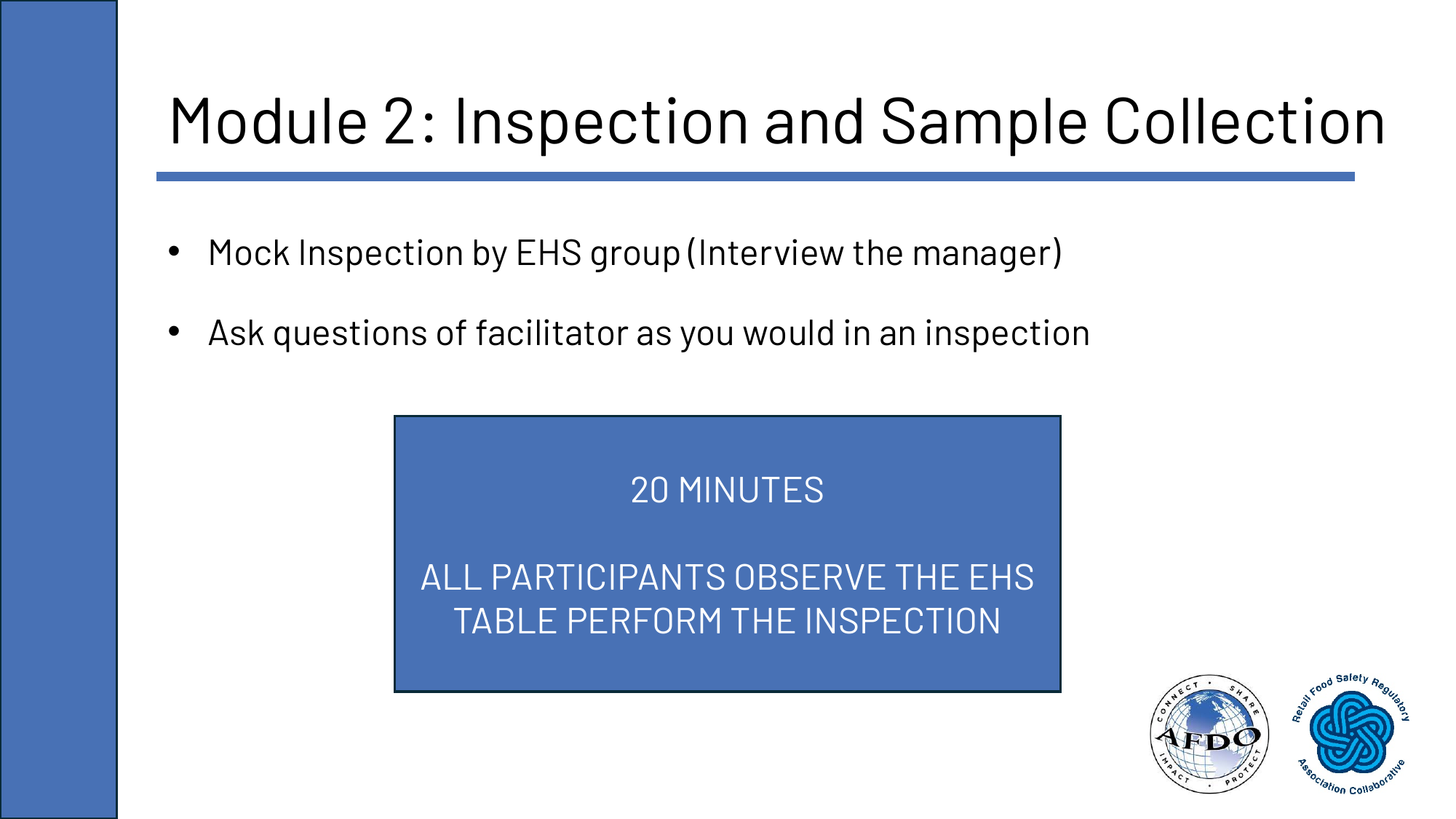

# Module 2: Inspection and Sample Collection
Mock Inspection by EHS group (Interview the manager)
Ask questions of facilitator as you would in an inspection
20 MINUTES
ALL PARTICIPANTS OBSERVE THE EHS TABLE PERFORM THE INSPECTION